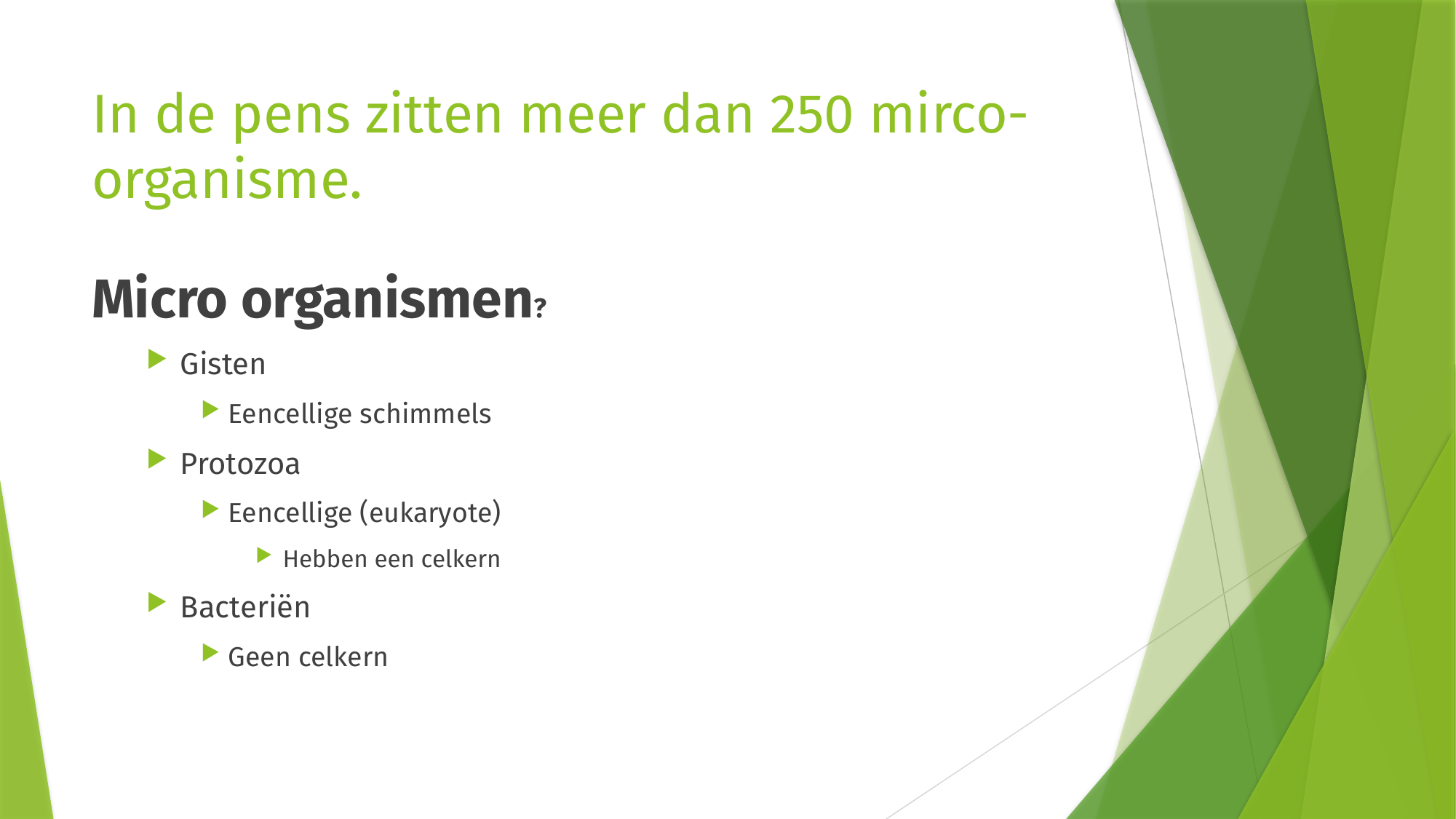

# In de pens zitten meer dan 250 mirco-organisme.
Micro organismen?
Gisten
Eencellige schimmels
Protozoa
Eencellige (eukaryote)
Hebben een celkern
Bacteriën
Geen celkern